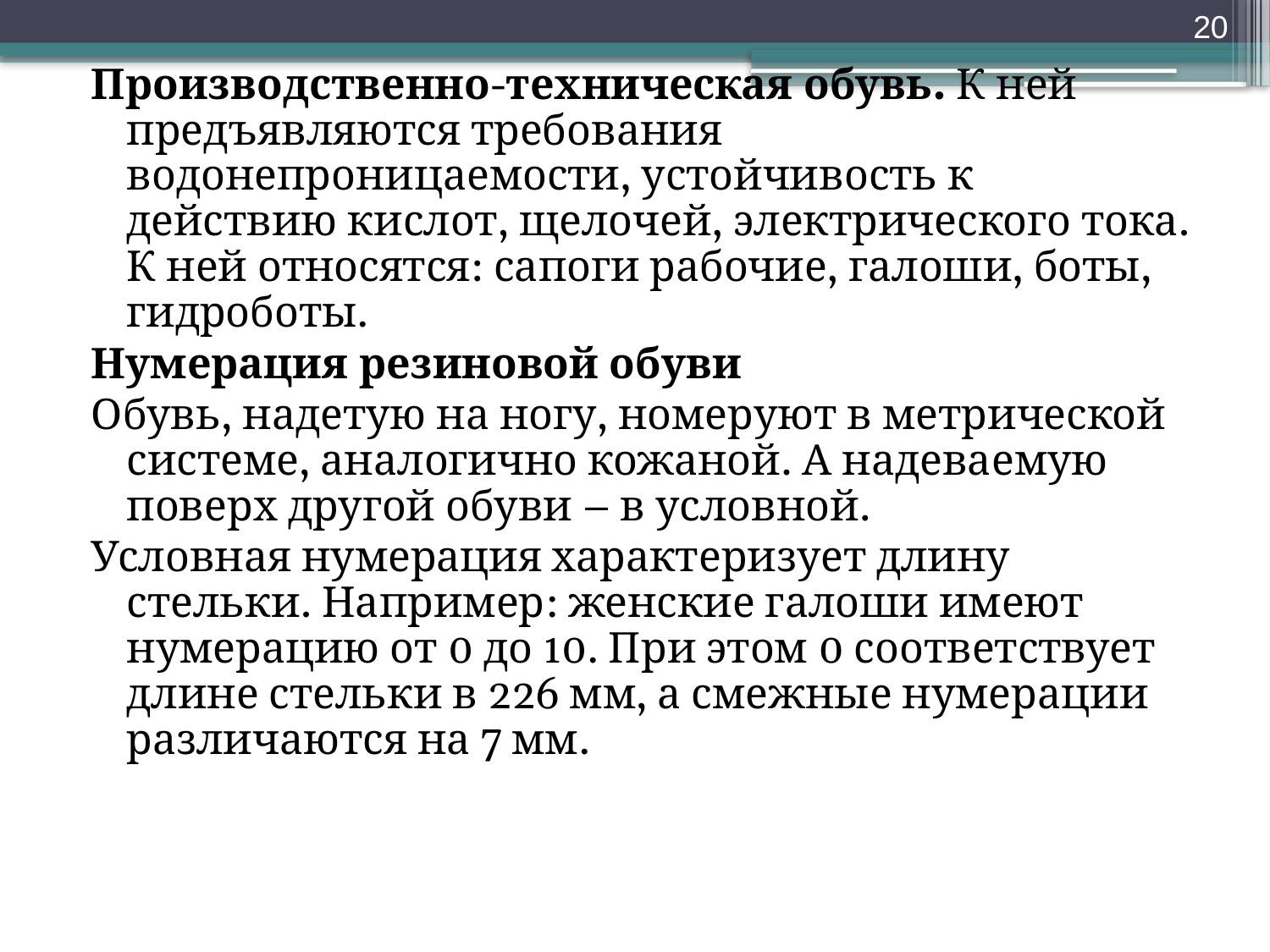

20
Производственно-техническая обувь. К ней предъявляются требования водонепроницаемости, устойчивость к действию кислот, щелочей, электрического тока. К ней относятся: сапоги рабочие, галоши, боты, гидроботы.
Нумерация резиновой обуви
Обувь, надетую на ногу, номеруют в метрической системе, аналогично кожаной. А надеваемую поверх другой обуви – в условной.
Условная нумерация характеризует длину стельки. Например: женские галоши имеют нумерацию от 0 до 10. При этом 0 соответствует длине стельки в 226 мм, а смежные нумерации различаются на 7 мм.